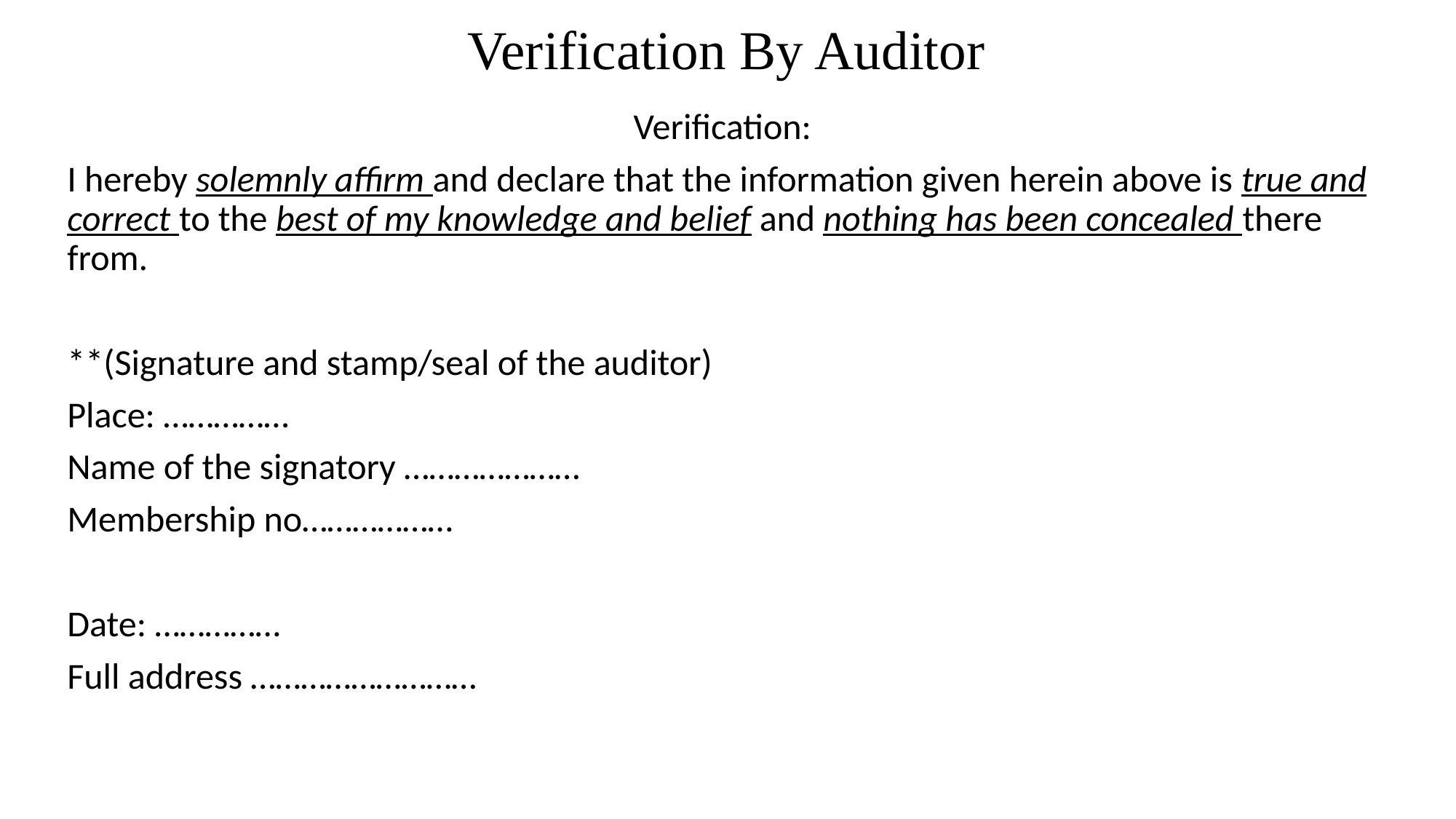

# Verification By Auditor
Verification:
I hereby solemnly affirm and declare that the information given herein above is true and correct to the best of my knowledge and belief and nothing has been concealed there from.

**(Signature and stamp/seal of the auditor)
Place: ……………
Name of the signatory …………………
Membership no………………

Date: ……………
Full address ………………………